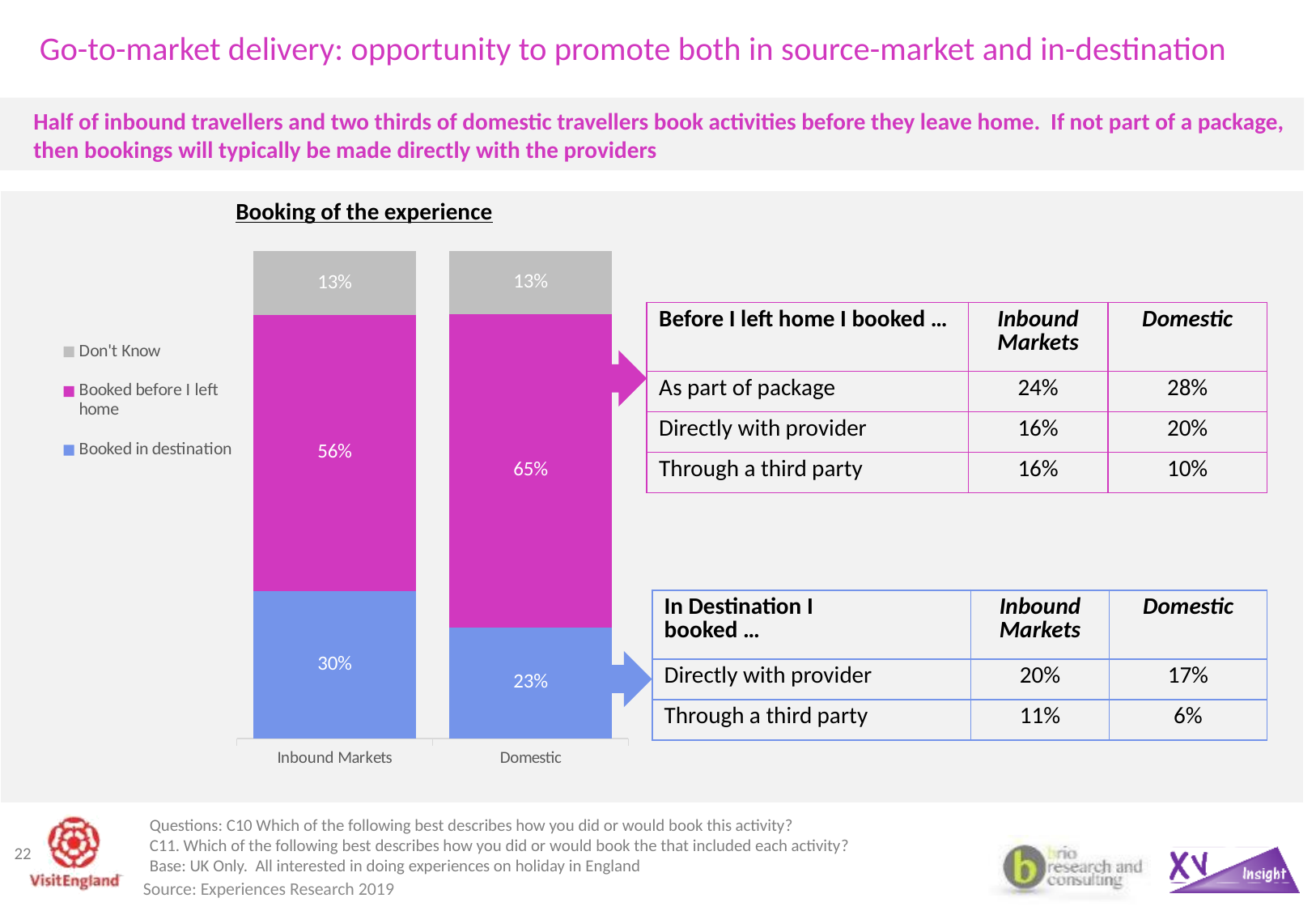

# Go-to-market delivery: opportunity to promote both in source-market and in-destination

Half of inbound travellers and two thirds of domestic travellers book activities before they leave home.  If not part of a package, then bookings will typically be made directly with the providers
|  |
| --- |
Booking of the experience

### Chart

| Category | Booked in destination | Booked before I left home | Don't Know |
|---|---|---|---|
| Inbound Markets | 0.3 | 0.56 | 0.13 |
| Domestic | 0.23 | 0.65 | 0.13 |
| Before I left home I booked … | Inbound Markets | Domestic |
| --- | --- | --- |
| As part of package | 24% | 28% |
| Directly with provider | 16% | 20% |
| Through a third party | 16% | 10% |

| In Destination I booked … | Inbound Markets | Domestic |
| --- | --- | --- |
| Directly with provider | 20% | 17% |
| Through a third party | 11% | 6% |

Questions: C10 Which of the following best describes how you did or would book this activity?
C11. Which of the following best describes how you did or would book the that included each activity?
Base: UK Only.  All interested in doing experiences on holiday in England
22